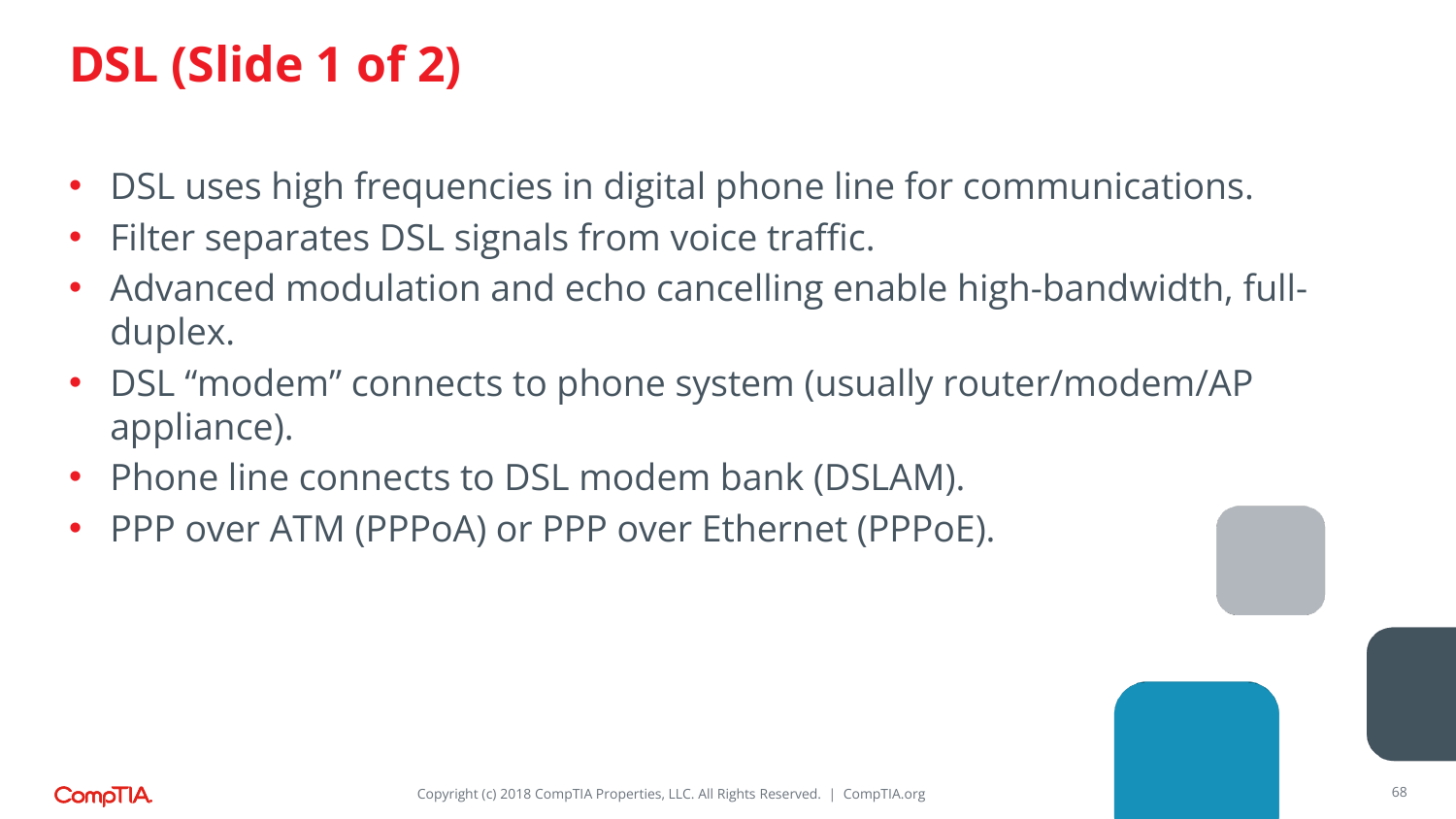

# DSL (Slide 1 of 2)
DSL uses high frequencies in digital phone line for communications.
Filter separates DSL signals from voice traffic.
Advanced modulation and echo cancelling enable high-bandwidth, full-duplex.
DSL “modem” connects to phone system (usually router/modem/AP appliance).
Phone line connects to DSL modem bank (DSLAM).
PPP over ATM (PPPoA) or PPP over Ethernet (PPPoE).
68